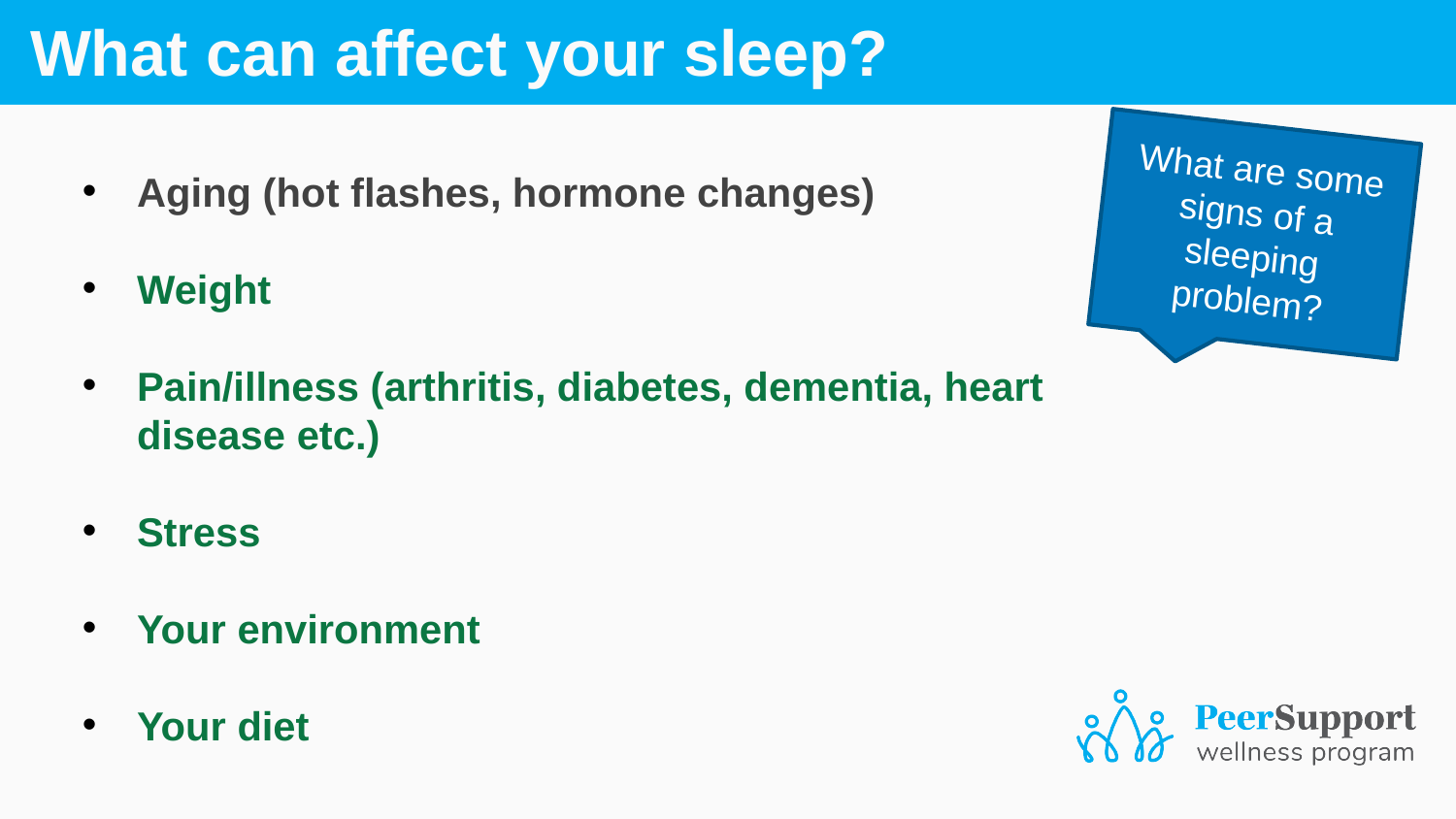

# What can affect your sleep?
What are some signs of a sleeping problem?
Aging (hot flashes, hormone changes)

Weight

Pain/illness (arthritis, diabetes, dementia, heart disease etc.)

Stress

Your environment

Your diet